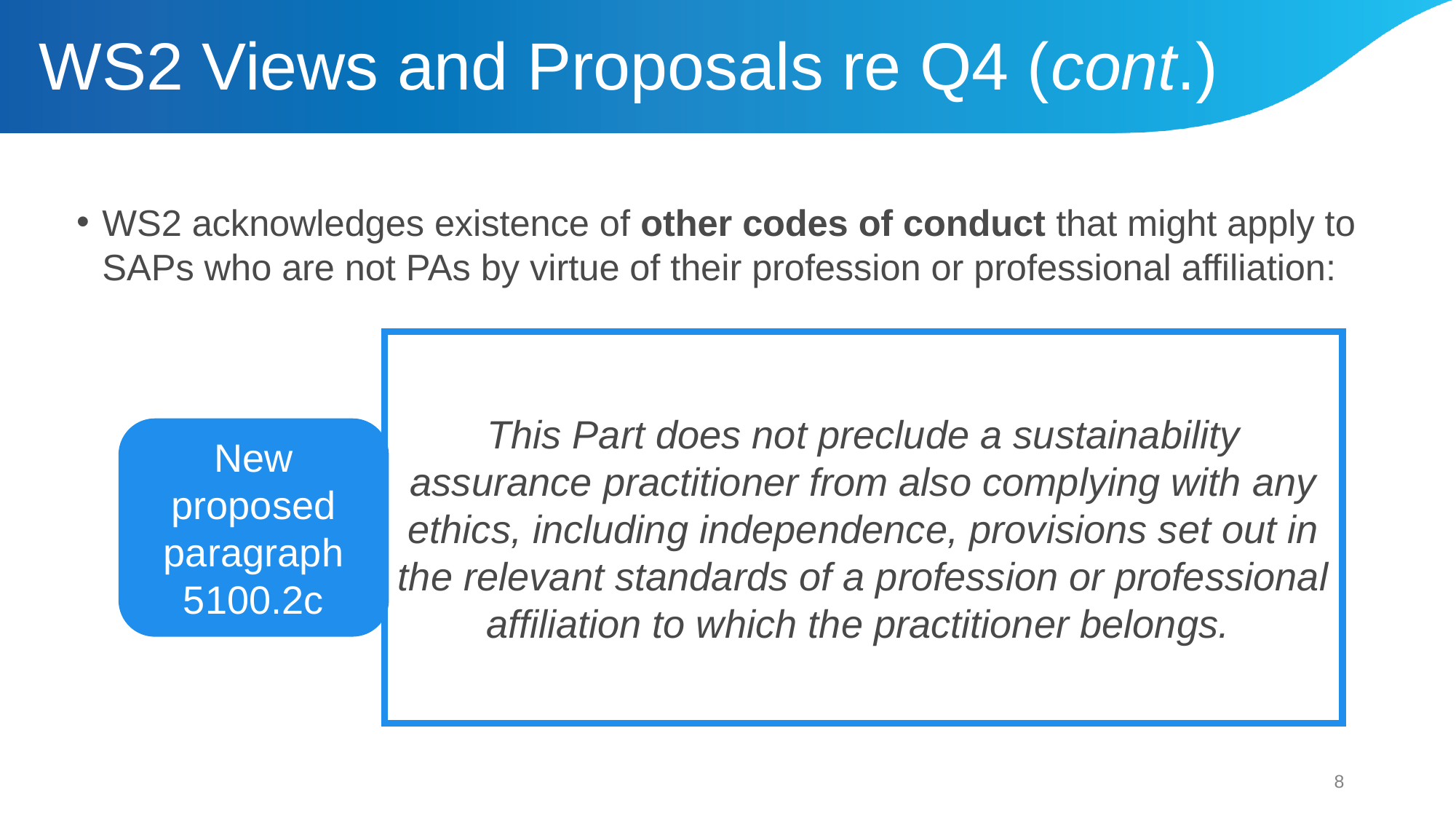

WS2 Views and Proposals re Q4 (cont.)
WS2 acknowledges existence of other codes of conduct that might apply to SAPs who are not PAs by virtue of their profession or professional affiliation:
This Part does not preclude a sustainability assurance practitioner from also complying with any ethics, including independence, provisions set out in the relevant standards of a profession or professional affiliation to which the practitioner belongs.
New proposed paragraph 5100.2c
8